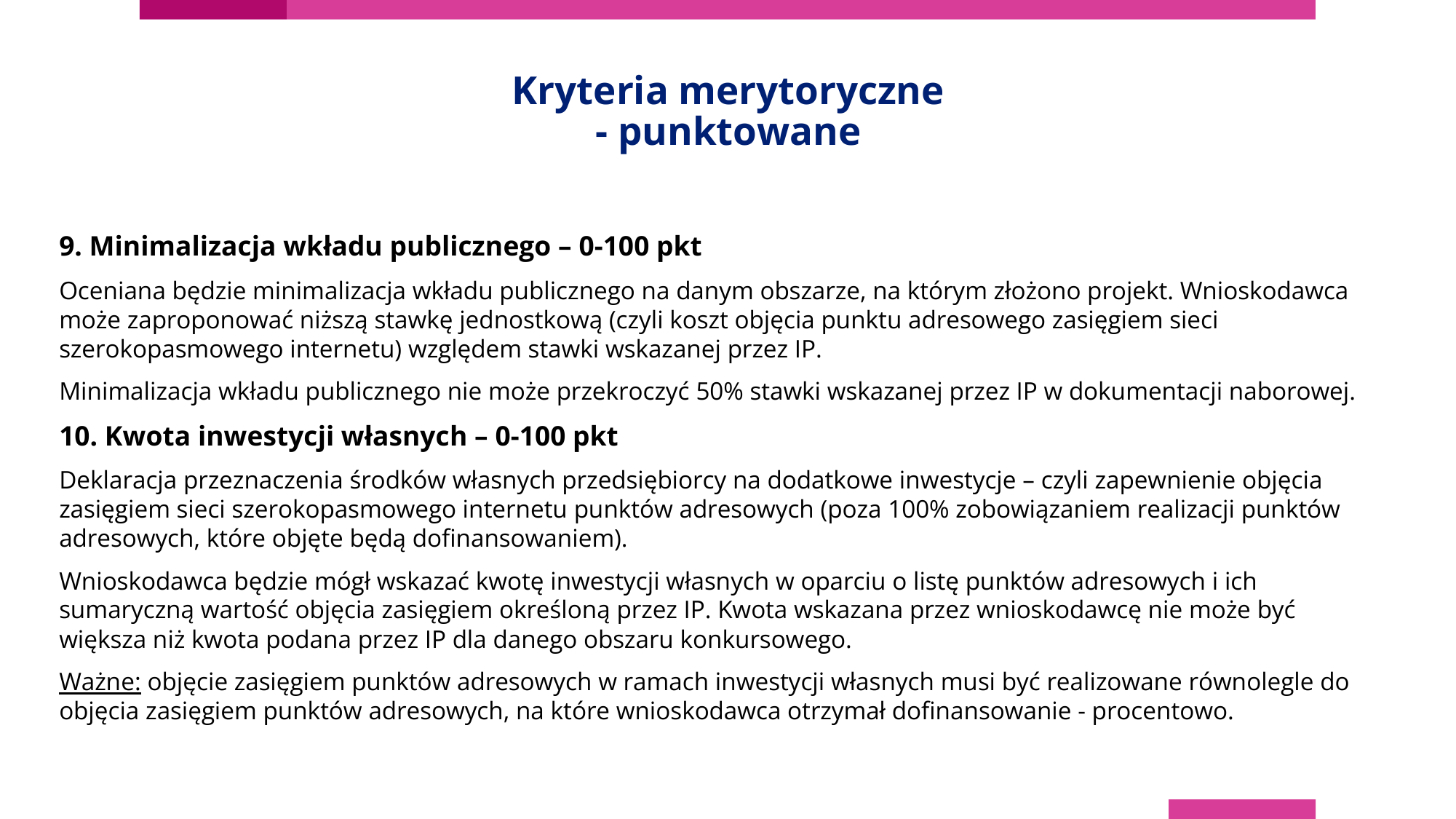

# Kryteria merytoryczne - punktowane
9. Minimalizacja wkładu publicznego – 0-100 pkt
Oceniana będzie minimalizacja wkładu publicznego na danym obszarze, na którym złożono projekt. Wnioskodawca może zaproponować niższą stawkę jednostkową (czyli koszt objęcia punktu adresowego zasięgiem sieci szerokopasmowego internetu) względem stawki wskazanej przez IP.
Minimalizacja wkładu publicznego nie może przekroczyć 50% stawki wskazanej przez IP w dokumentacji naborowej.
10. Kwota inwestycji własnych – 0-100 pkt
Deklaracja przeznaczenia środków własnych przedsiębiorcy na dodatkowe inwestycje – czyli zapewnienie objęcia zasięgiem sieci szerokopasmowego internetu punktów adresowych (poza 100% zobowiązaniem realizacji punktów adresowych, które objęte będą dofinansowaniem).
Wnioskodawca będzie mógł wskazać kwotę inwestycji własnych w oparciu o listę punktów adresowych i ich sumaryczną wartość objęcia zasięgiem określoną przez IP. Kwota wskazana przez wnioskodawcę nie może być większa niż kwota podana przez IP dla danego obszaru konkursowego.
Ważne: objęcie zasięgiem punktów adresowych w ramach inwestycji własnych musi być realizowane równolegle do objęcia zasięgiem punktów adresowych, na które wnioskodawca otrzymał dofinansowanie - procentowo.